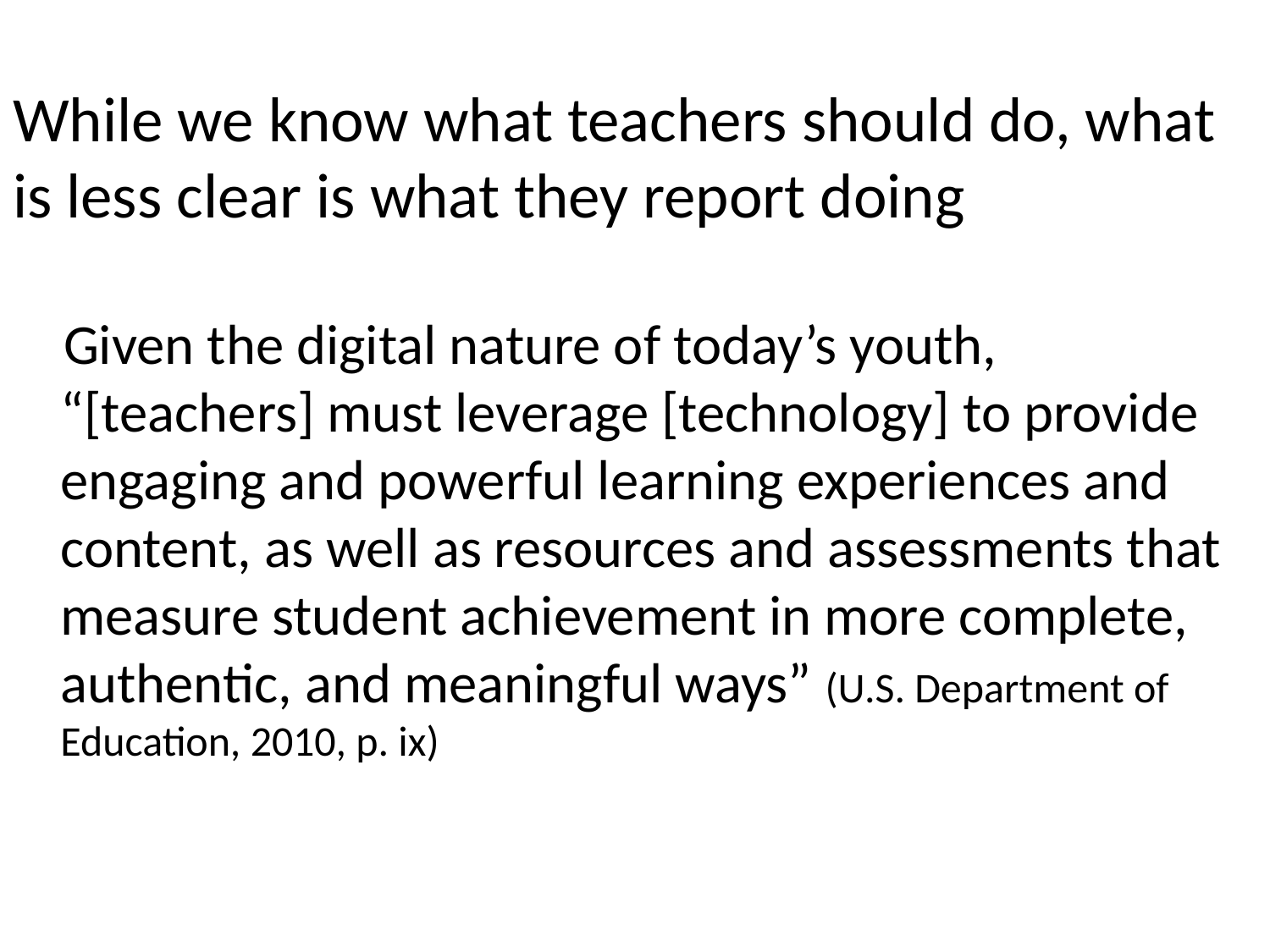

# While we know what teachers should do, what is less clear is what they report doing
    Given the digital nature of today’s youth, “[teachers] must leverage [technology] to provide engaging and powerful learning experiences and content, as well as resources and assessments that measure student achievement in more complete, authentic, and meaningful ways” (U.S. Department of Education, 2010, p. ix)